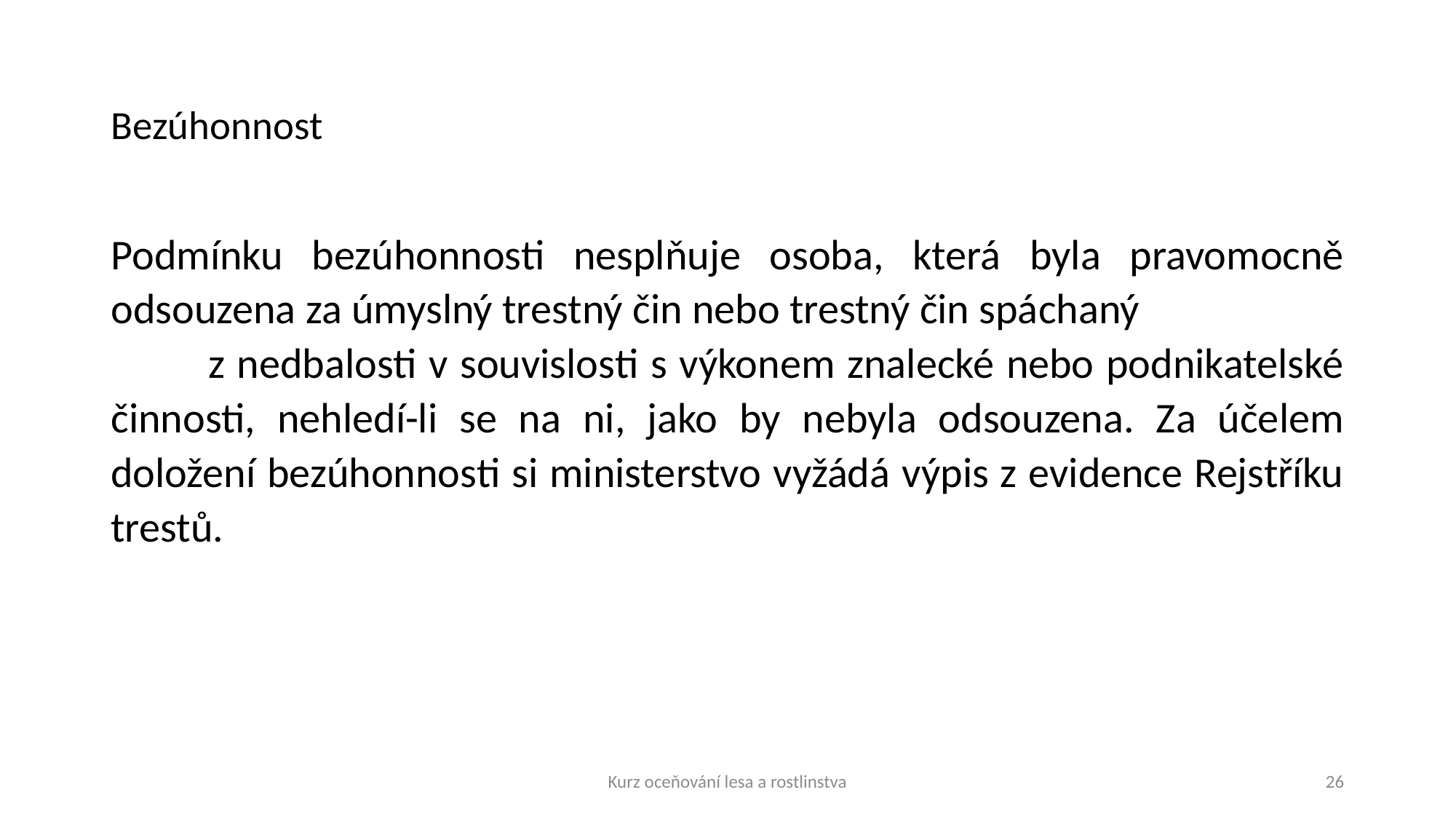

# Bezúhonnost
Podmínku bezúhonnosti nesplňuje osoba, která byla pravomocně odsouzena za úmyslný trestný čin nebo trestný čin spáchaný                              z nedbalosti v souvislosti s výkonem znalecké nebo podnikatelské činnosti, nehledí-li se na ni, jako by nebyla odsouzena. Za účelem doložení bezúhonnosti si ministerstvo vyžádá výpis z evidence Rejstříku trestů.

Kurz oceňování lesa a rostlinstva
26